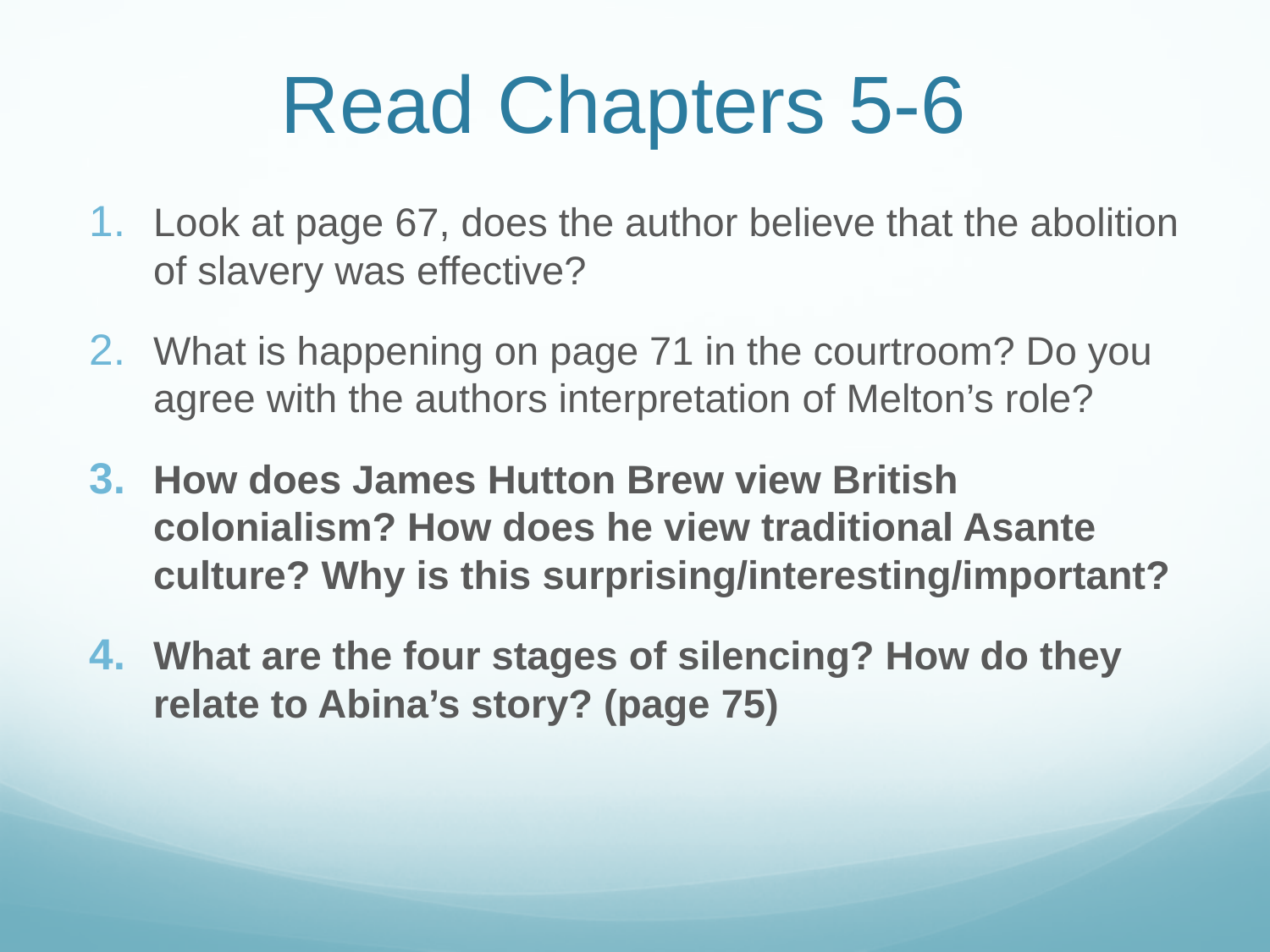

# Read Chapters 5-6
Look at page 67, does the author believe that the abolition of slavery was effective?
What is happening on page 71 in the courtroom? Do you agree with the authors interpretation of Melton’s role?
How does James Hutton Brew view British colonialism? How does he view traditional Asante culture? Why is this surprising/interesting/important?
What are the four stages of silencing? How do they relate to Abina’s story? (page 75)